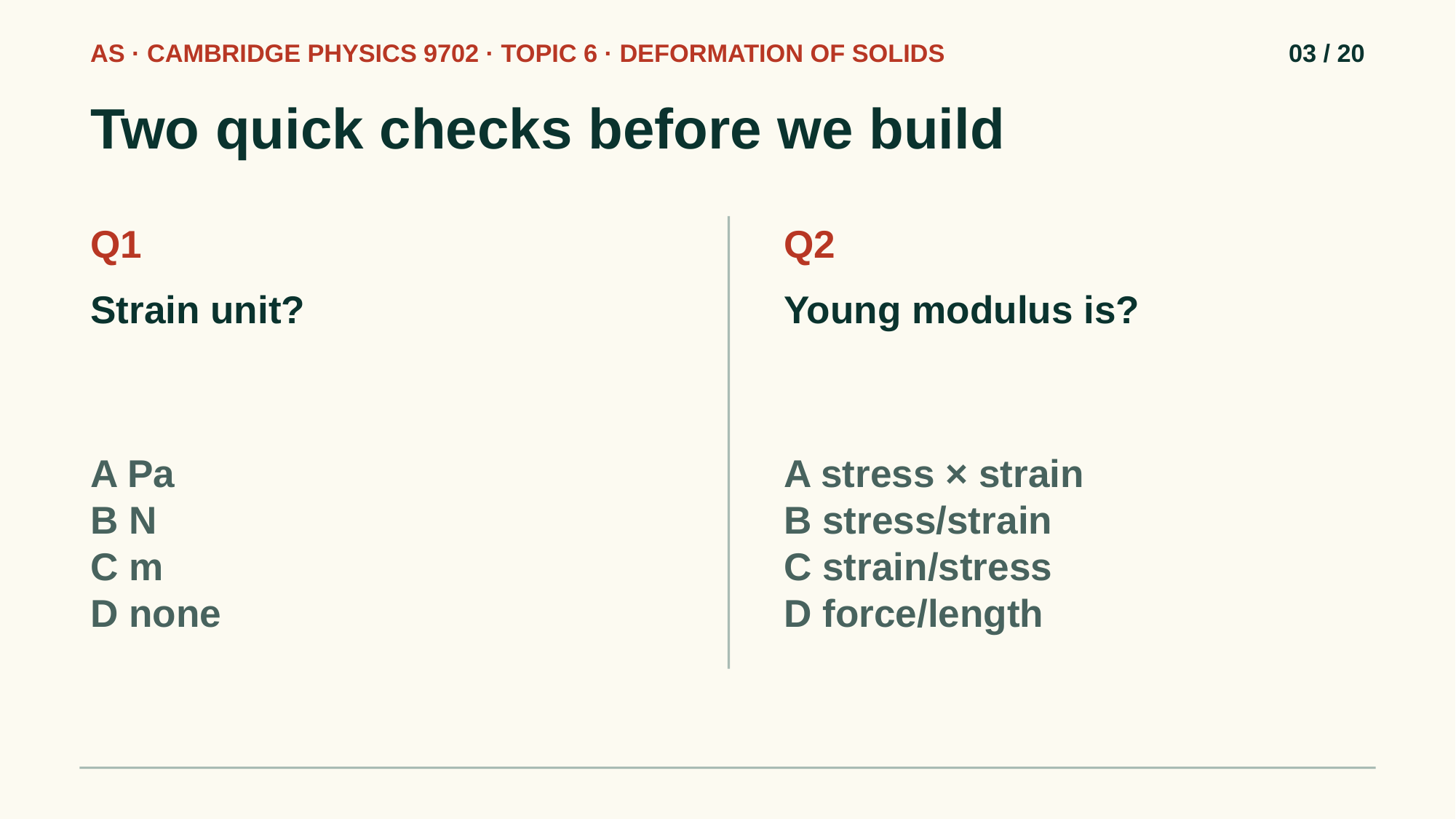

AS · CAMBRIDGE PHYSICS 9702 · TOPIC 6 · DEFORMATION OF SOLIDS
03 / 20
Two quick checks before we build
Q1
Q2

Strain unit?
Young modulus is?
A Pa
B N
C m
D none
A stress × strain
B stress/strain
C strain/stress
D force/length